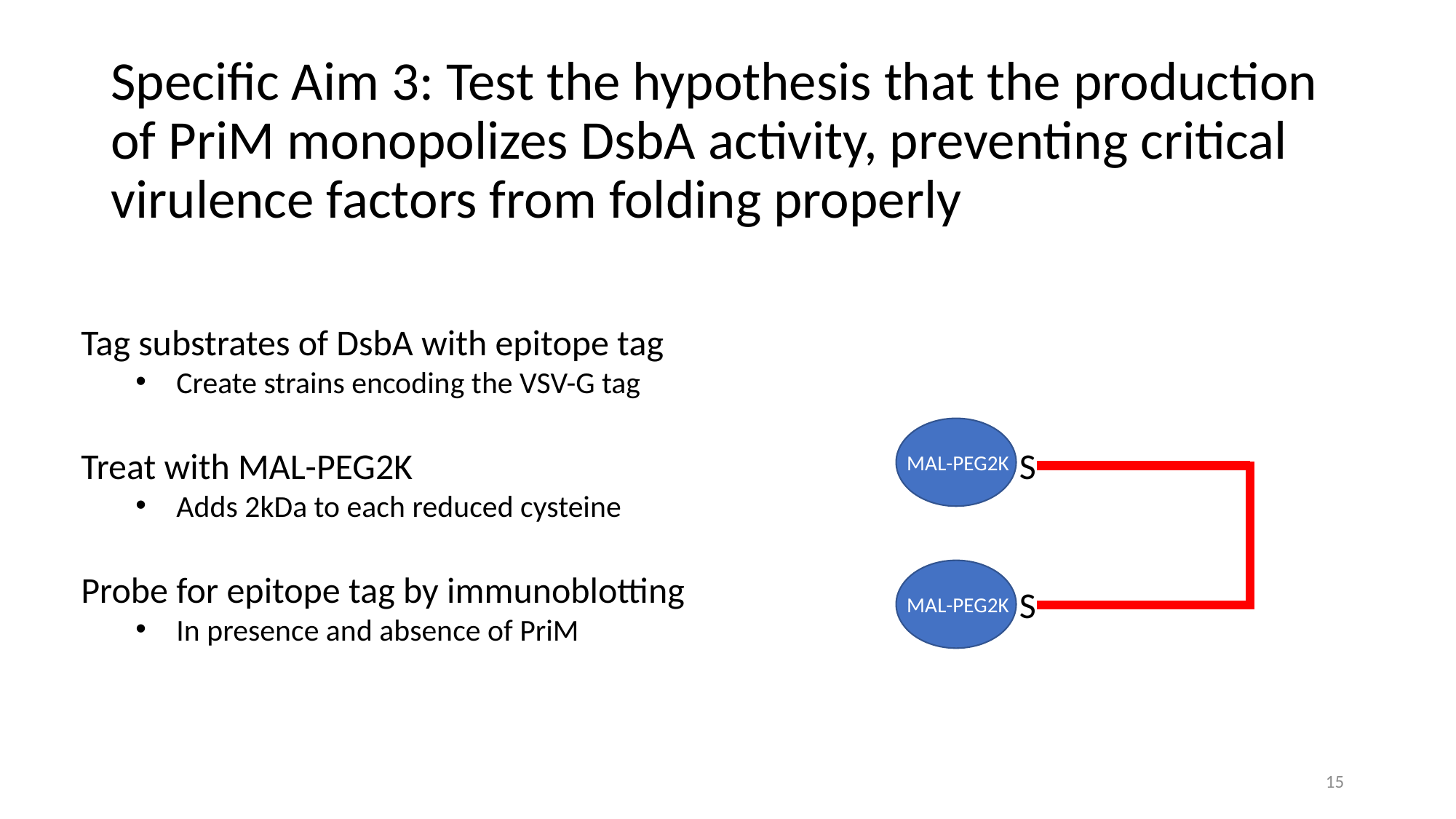

# Specific Aim 3: Test the hypothesis that the production of PriM monopolizes DsbA activity, preventing critical virulence factors from folding properly
Tag substrates of DsbA with epitope tag
Create strains encoding the VSV-G tag

Treat with MAL-PEG2K
Adds 2kDa to each reduced cysteine

Probe for epitope tag by immunoblotting
In presence and absence of PriM

MAL-PEG2K
S
S

MAL-PEG2K
15